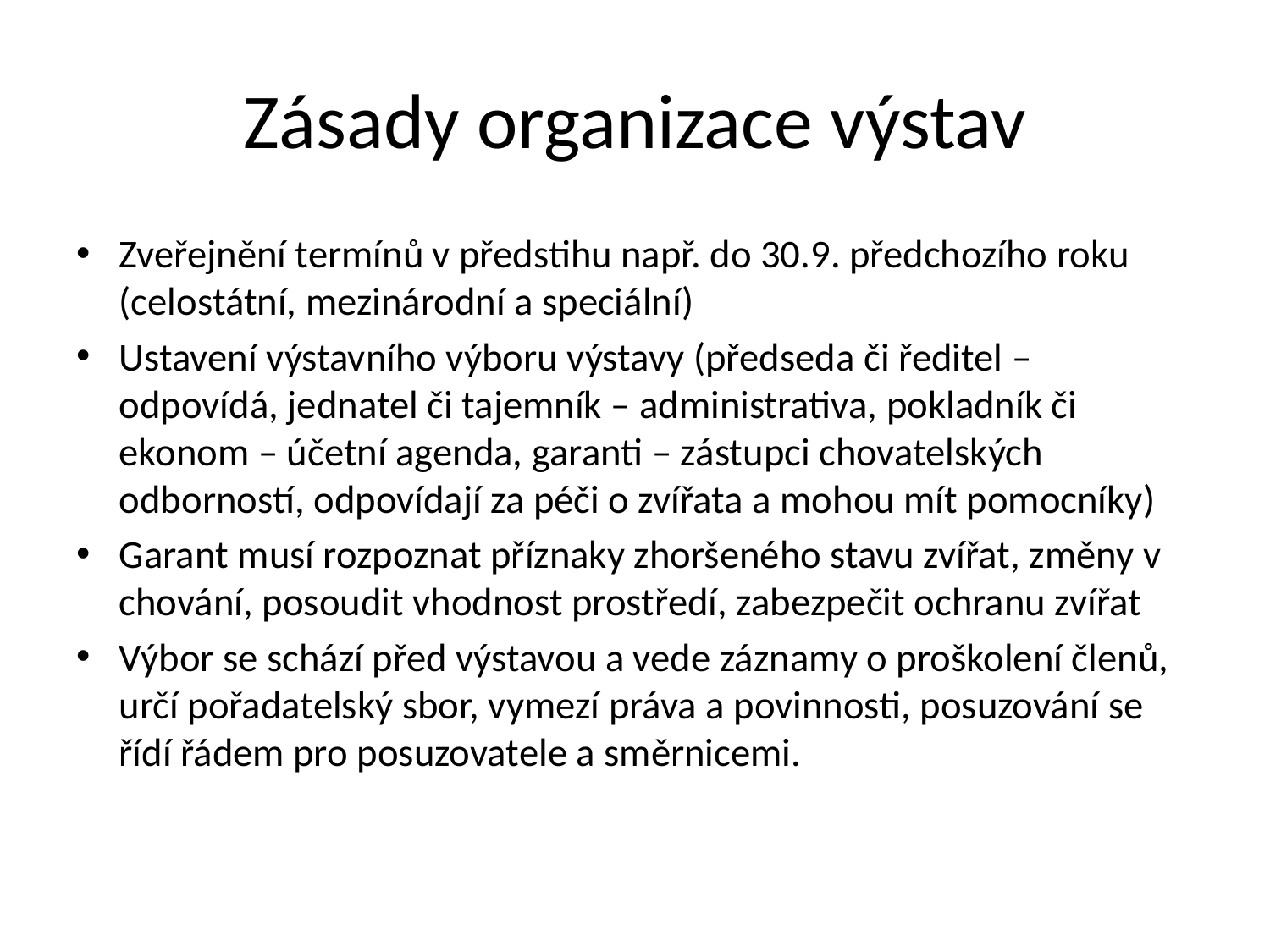

# Zásady organizace výstav
Zveřejnění termínů v předstihu např. do 30.9. předchozího roku (celostátní, mezinárodní a speciální)
Ustavení výstavního výboru výstavy (předseda či ředitel – odpovídá, jednatel či tajemník – administrativa, pokladník či ekonom – účetní agenda, garanti – zástupci chovatelských odborností, odpovídají za péči o zvířata a mohou mít pomocníky)
Garant musí rozpoznat příznaky zhoršeného stavu zvířat, změny v chování, posoudit vhodnost prostředí, zabezpečit ochranu zvířat
Výbor se schází před výstavou a vede záznamy o proškolení členů, určí pořadatelský sbor, vymezí práva a povinnosti, posuzování se řídí řádem pro posuzovatele a směrnicemi.